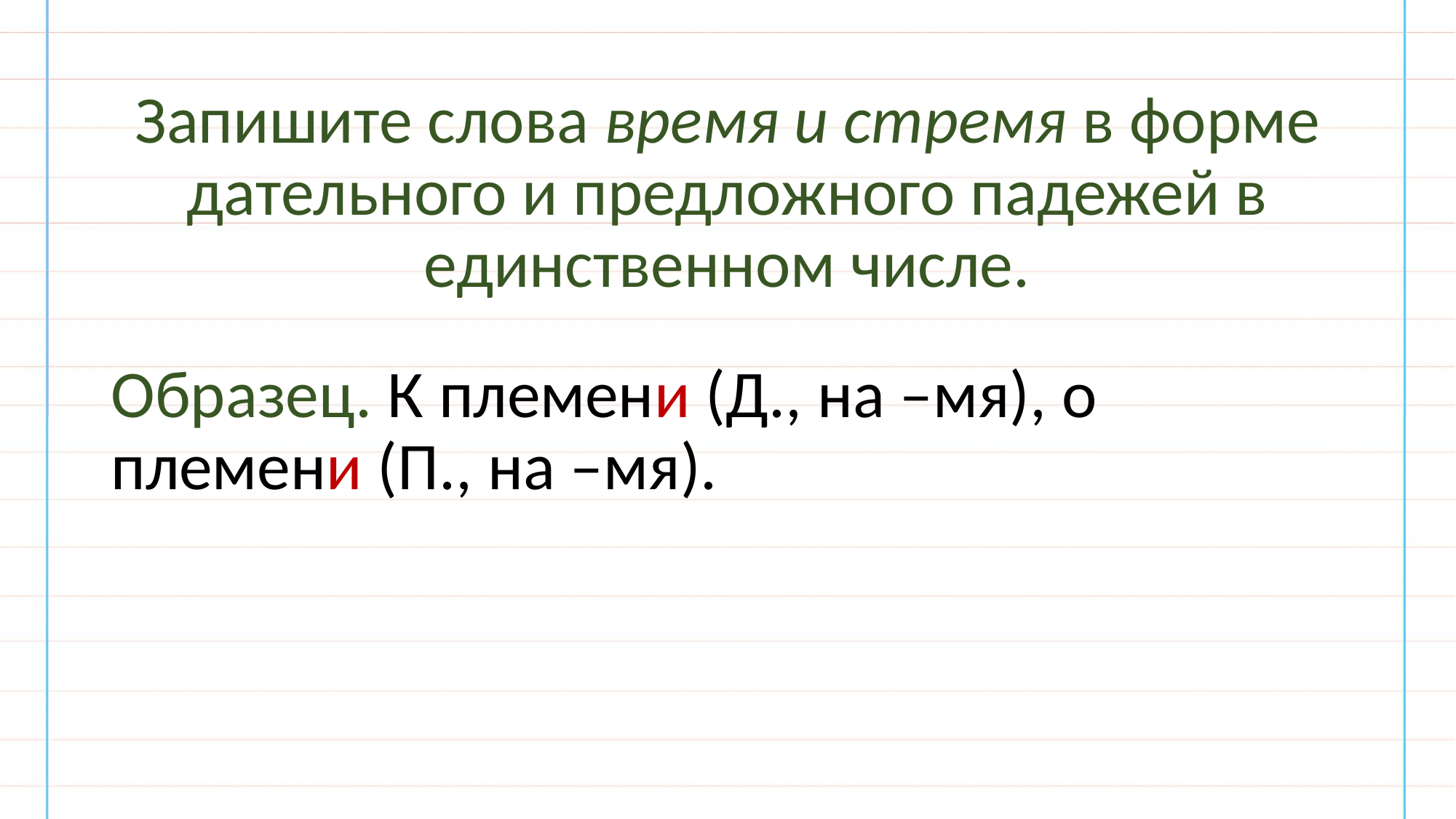

# Запишите слова время и стремя в форме дательного и предложного падежей в единственном числе.
Образец. К племени (Д., на –мя), о племени (П., на –мя).